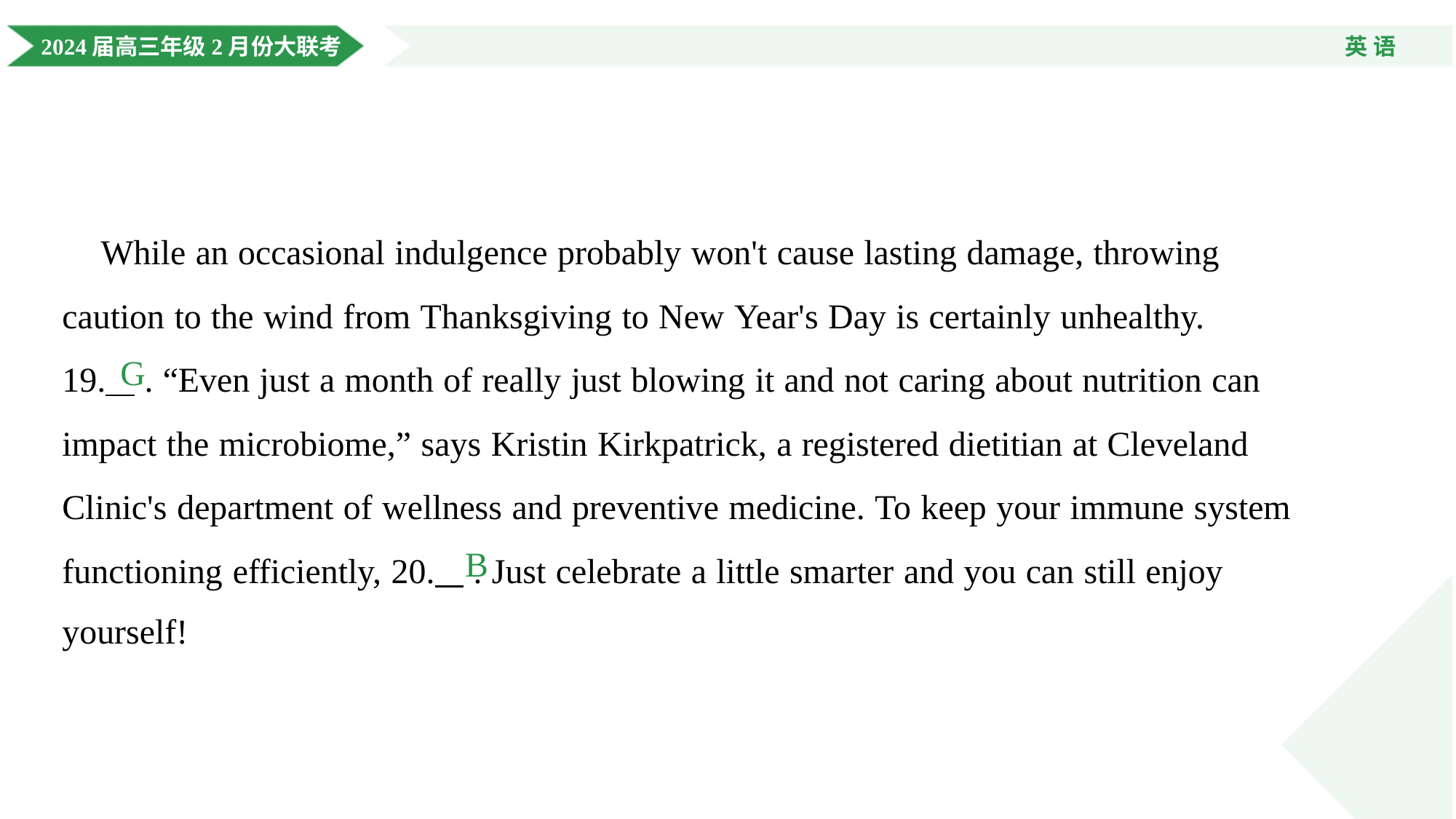

While an occasional indulgence probably won't cause lasting damage, throwing
caution to the wind from Thanksgiving to New Year's Day is certainly unhealthy.
19.   .. “Even just a month of really just blowing it and not caring about nutrition can
impact the microbiome,” says Kristin Kirkpatrick, a registered dietitian at Cleveland
Clinic's department of wellness and preventive medicine. To keep your immune system
functioning efficiently, 20.   .. Just celebrate a little smarter and you can still enjoy
yourself!
G
B